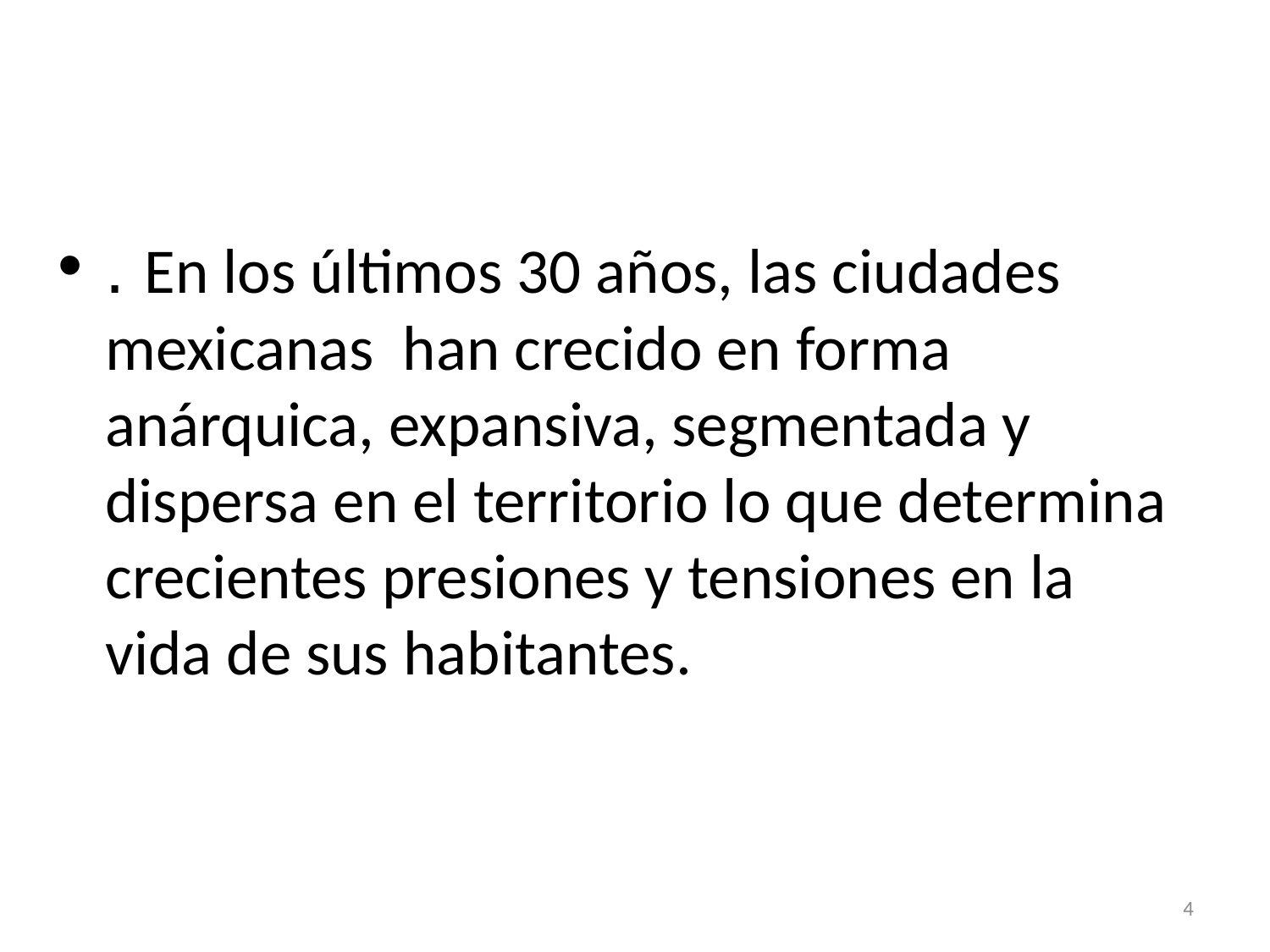

. En los últimos 30 años, las ciudades mexicanas  han crecido en forma anárquica, expansiva, segmentada y dispersa en el territorio lo que determina crecientes presiones y tensiones en la vida de sus habitantes.
4